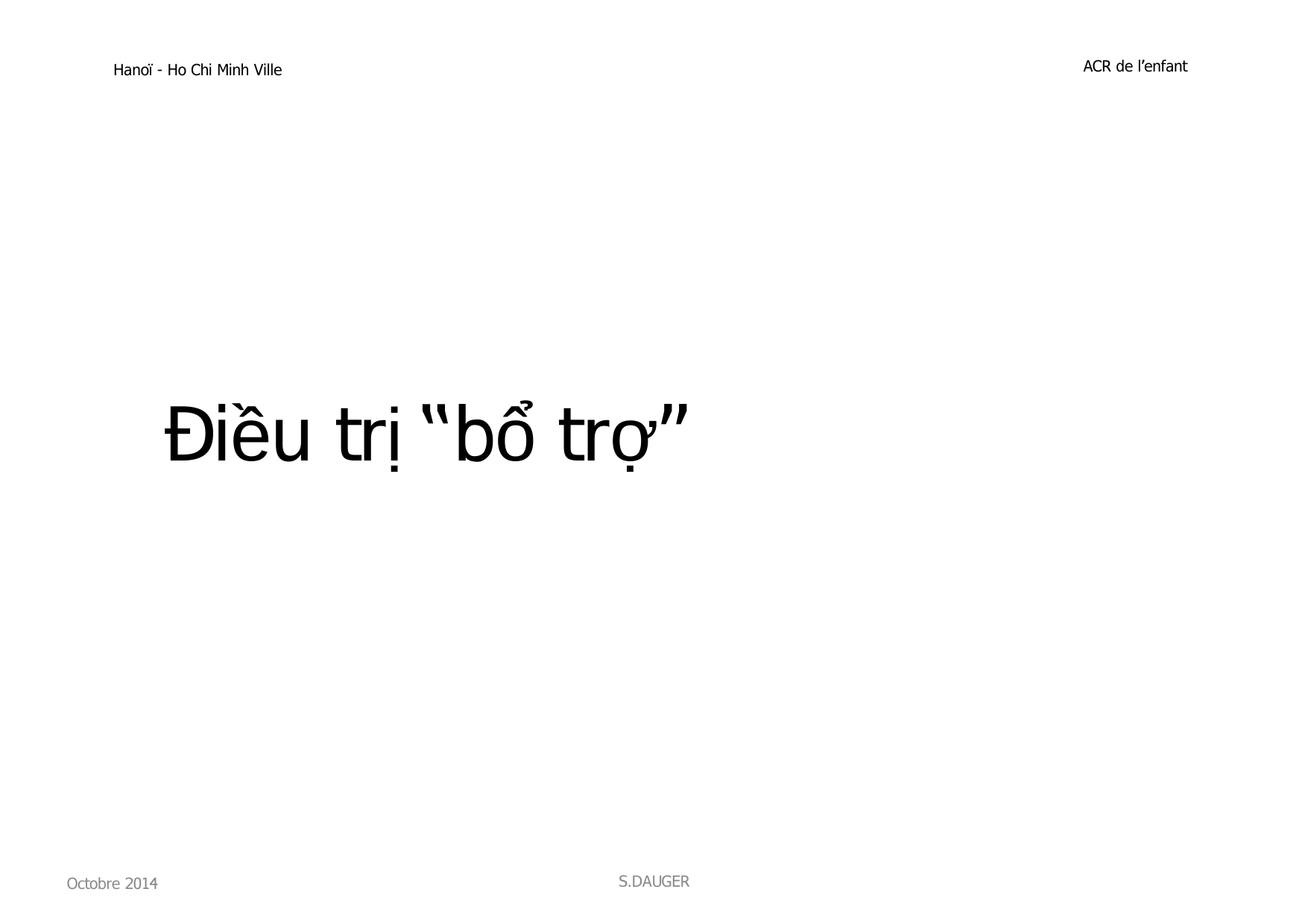

ACR de l’enfant
Hanoï - Ho Chi Minh Ville
Điều trị “bổ trợ”
Octobre 2014
S.DAUGER